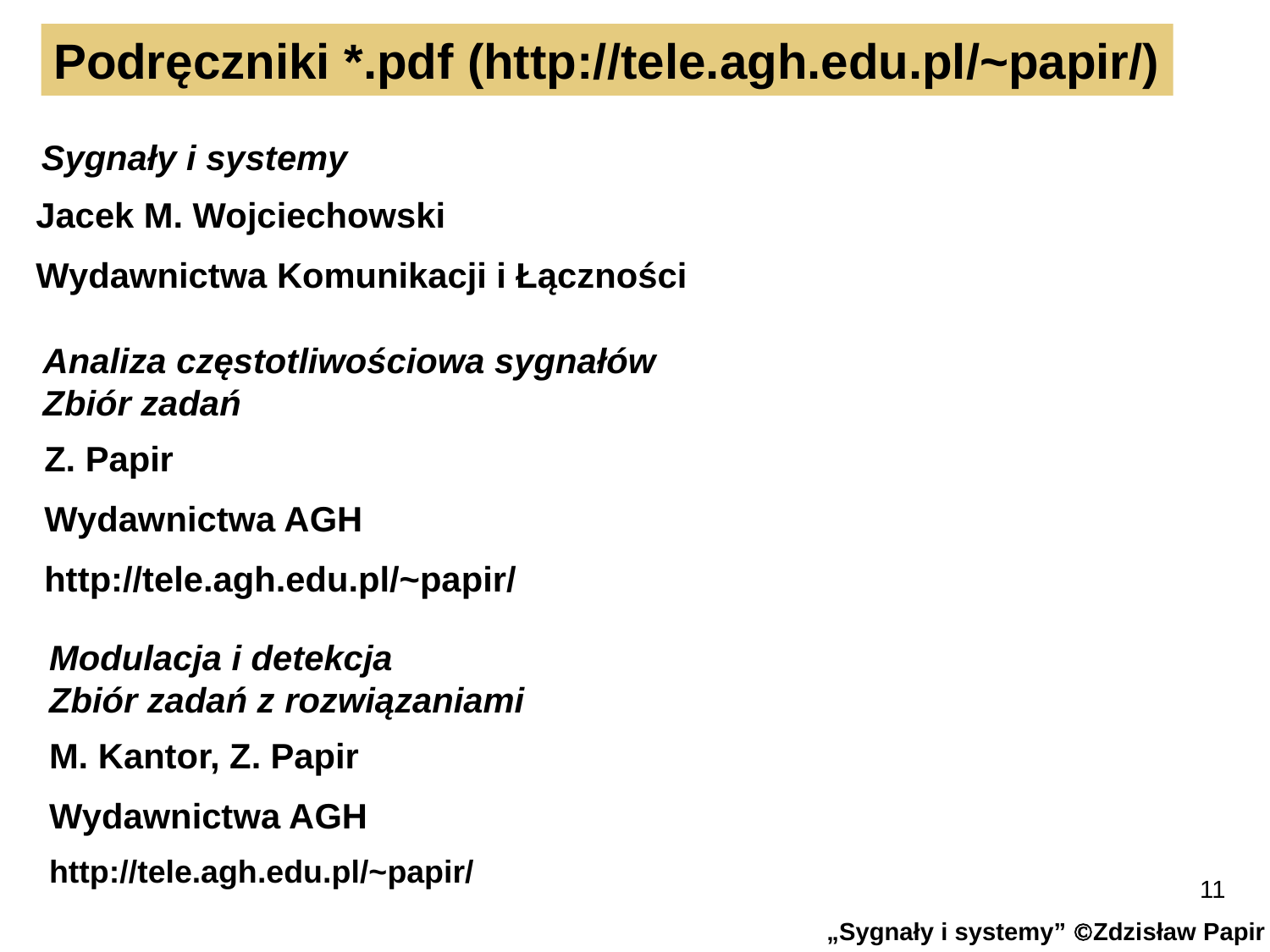

Podręczniki *.pdf (http://tele.agh.edu.pl/~papir/)
Sygnały i systemy
Jacek M. Wojciechowski
Wydawnictwa Komunikacji i Łączności
Analiza częstotliwościowa sygnałów
Zbiór zadań
Z. Papir
Wydawnictwa AGH
http://tele.agh.edu.pl/~papir/
Modulacja i detekcja
Zbiór zadań z rozwiązaniami
M. Kantor, Z. Papir
Wydawnictwa AGH
http://tele.agh.edu.pl/~papir/
11
„Sygnały i systemy” ©Zdzisław Papir